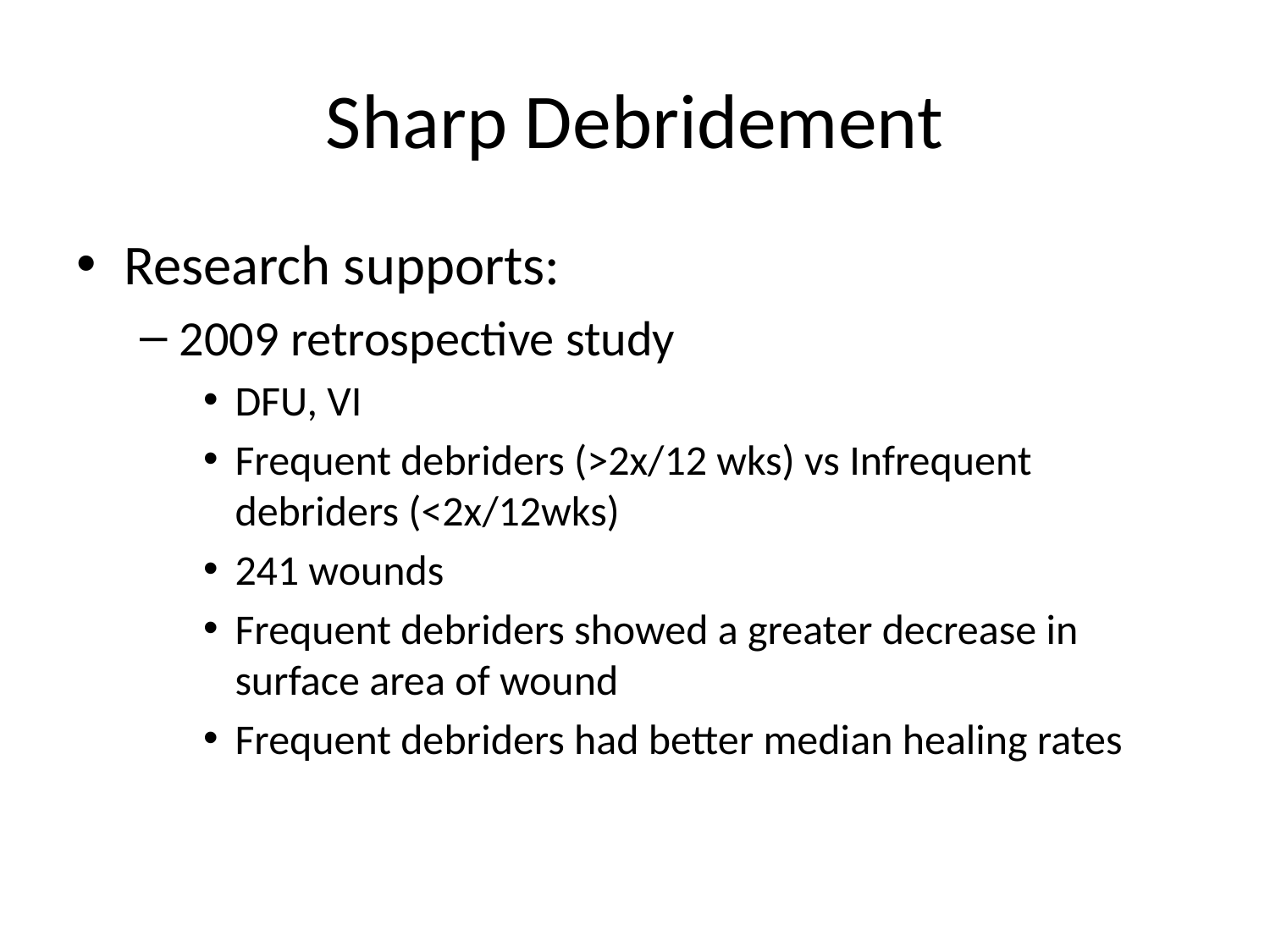

# Sharp Debridement
Research supports:
2009 retrospective study
DFU, VI
Frequent debriders (>2x/12 wks) vs Infrequent debriders (<2x/12wks)
241 wounds
Frequent debriders showed a greater decrease in surface area of wound
Frequent debriders had better median healing rates